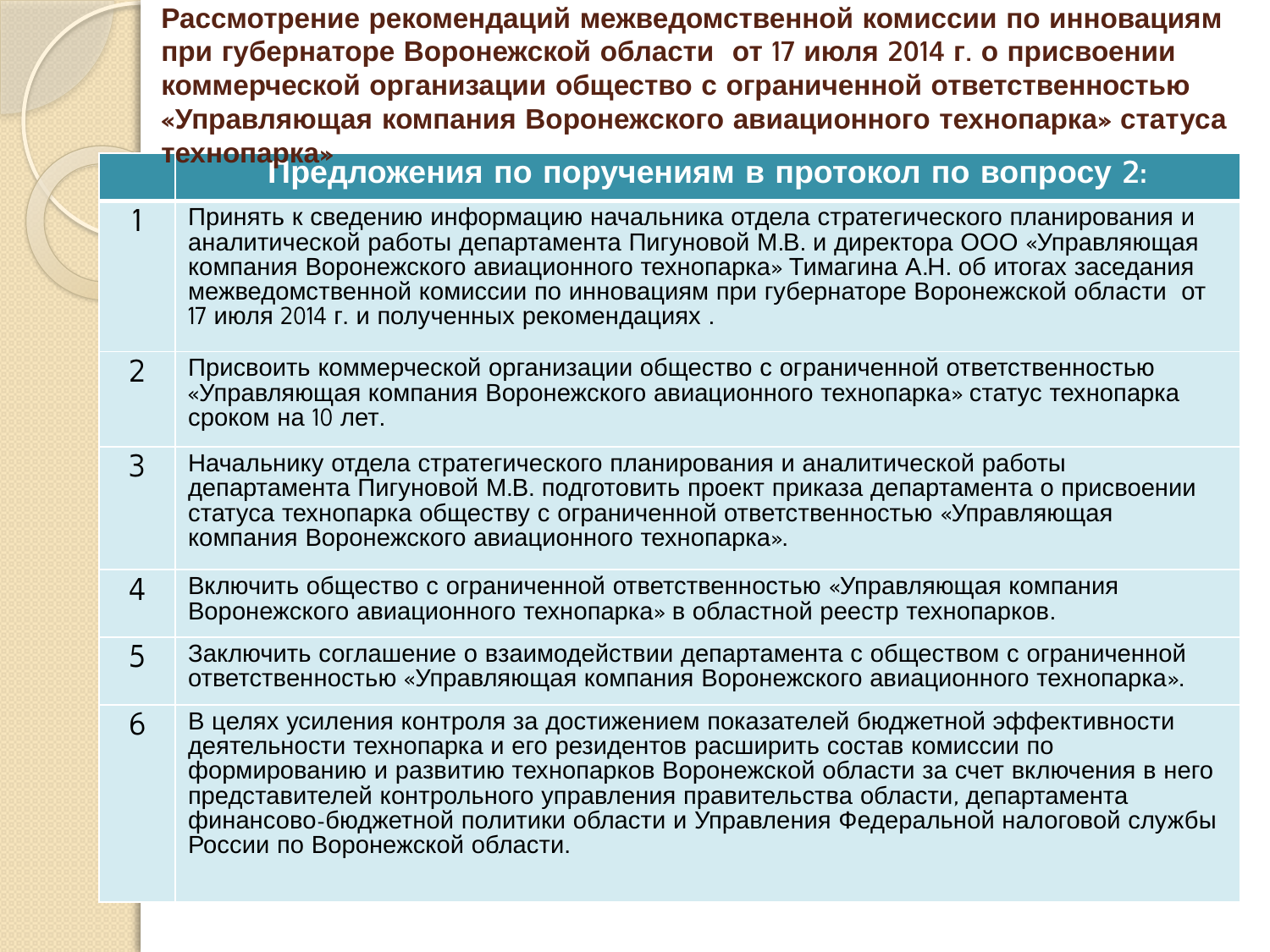

# Рассмотрение рекомендаций межведомственной комиссии по инновациям при губернаторе Воронежской области  от 17 июля 2014 г. о присвоении коммерческой организации общество с ограниченной ответственностью «Управляющая компания Воронежского авиационного технопарка» статуса технопарка»
|  | Предложения по поручениям в протокол по вопросу 2: |
| --- | --- |
| 1 | Принять к сведению информацию начальника отдела стратегического планирования и аналитической работы департамента Пигуновой М.В. и директора ООО «Управляющая компания Воронежского авиационного технопарка» Тимагина А.Н. об итогах заседания межведомственной комиссии по инновациям при губернаторе Воронежской области от 17 июля 2014 г. и полученных рекомендациях . |
| 2 | Присвоить коммерческой организации общество с ограниченной ответственностью «Управляющая компания Воронежского авиационного технопарка» статус технопарка сроком на 10 лет. |
| 3 | Начальнику отдела стратегического планирования и аналитической работы департамента Пигуновой М.В. подготовить проект приказа департамента о присвоении статуса технопарка обществу с ограниченной ответственностью «Управляющая компания Воронежского авиационного технопарка». |
| 4 | Включить общество с ограниченной ответственностью «Управляющая компания Воронежского авиационного технопарка» в областной реестр технопарков. |
| 5 | Заключить соглашение о взаимодействии департамента с обществом с ограниченной ответственностью «Управляющая компания Воронежского авиационного технопарка». |
| 6 | В целях усиления контроля за достижением показателей бюджетной эффективности деятельности технопарка и его резидентов расширить состав комиссии по формированию и развитию технопарков Воронежской области за счет включения в него представителей контрольного управления правительства области, департамента финансово-бюджетной политики области и Управления Федеральной налоговой службы России по Воронежской области. |